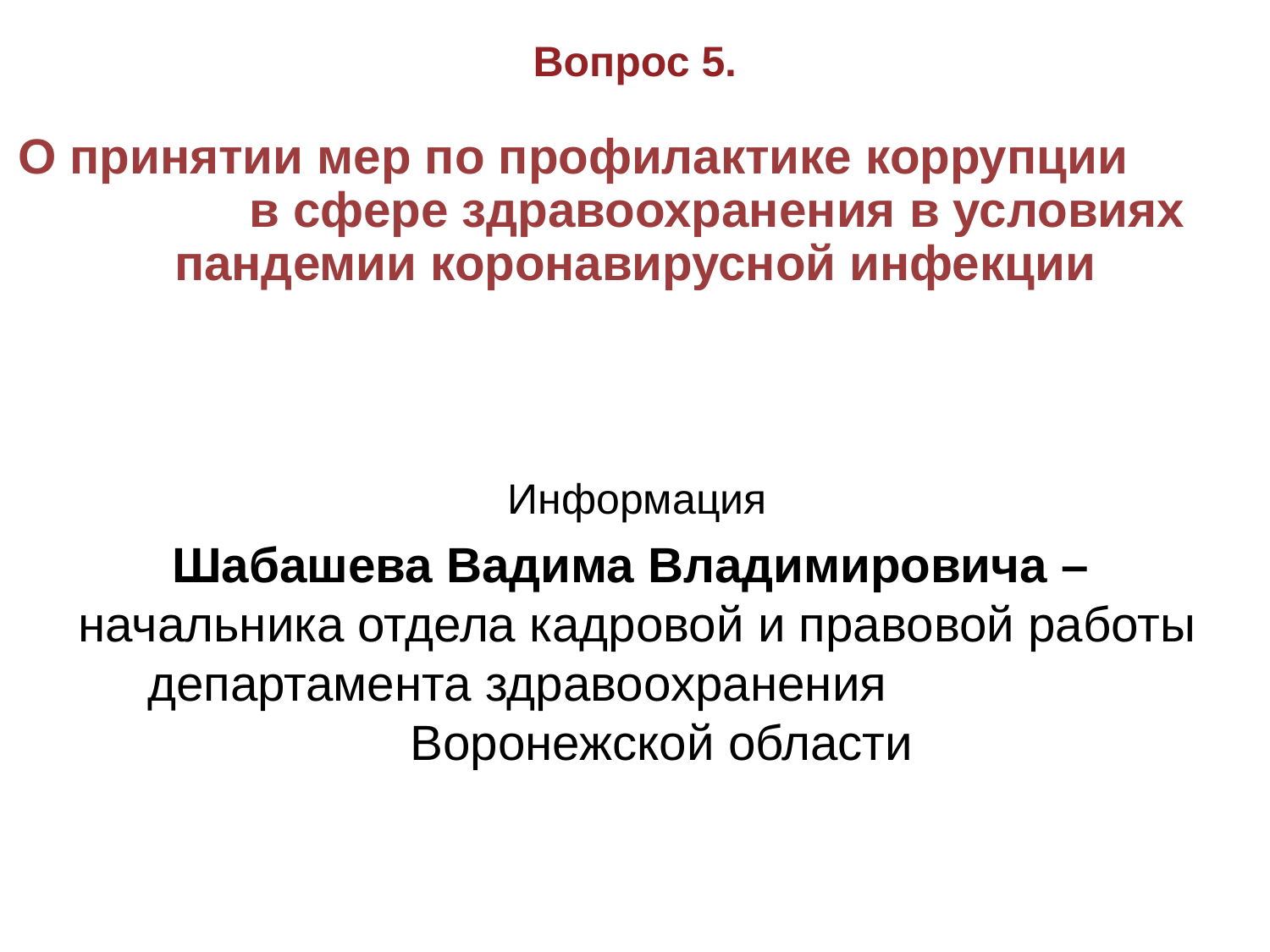

Вопрос 5.

О принятии мер по профилактике коррупции                      в сфере здравоохранения в условиях пандемии коронавирусной инфекции
Информация
Шабашева Вадима Владимировича –
начальника отдела кадровой и правовой работы департамента здравоохранения                      Воронежской области